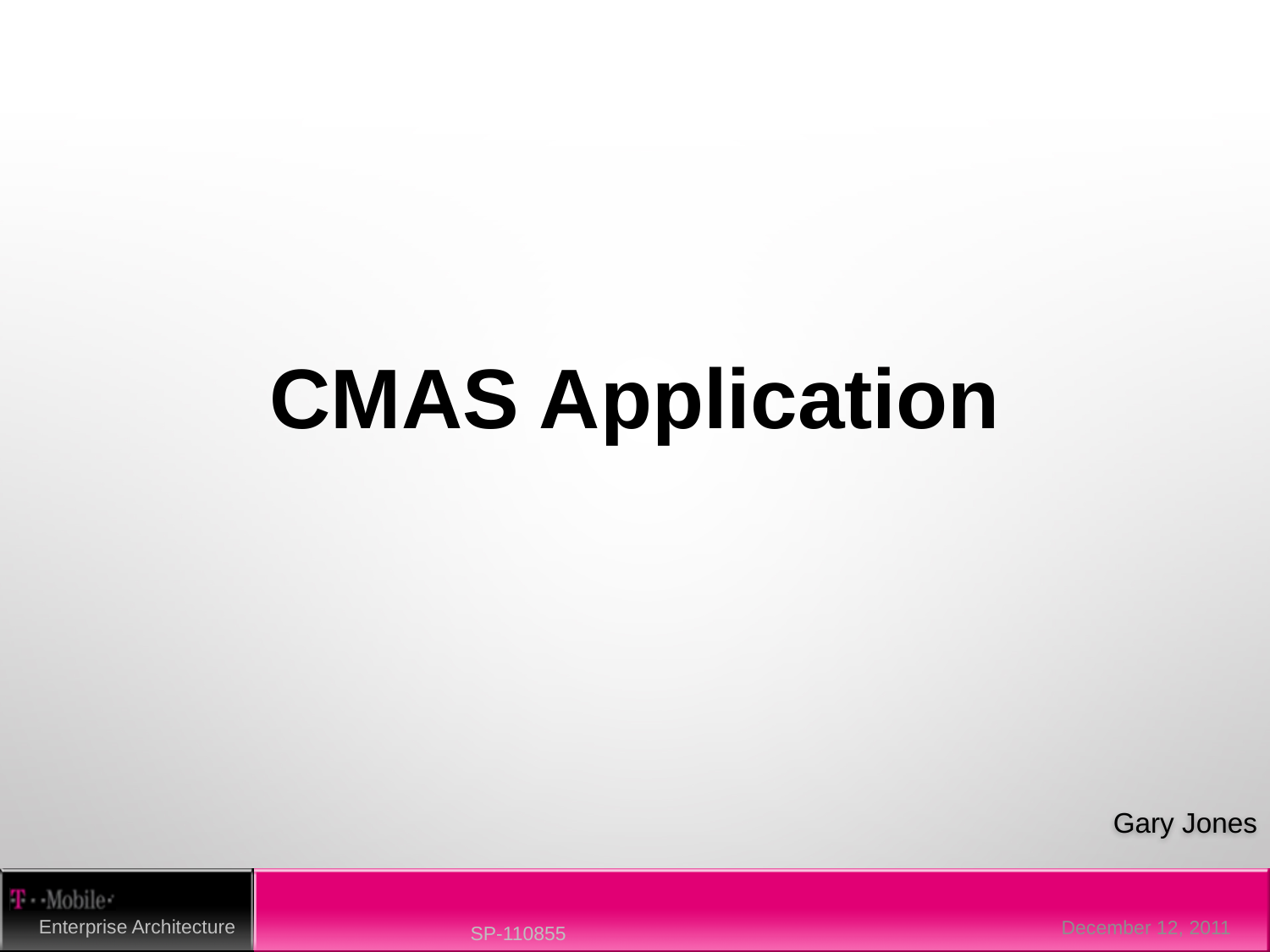

# CMAS Application
Gary Jones
December 12, 2011
SP-110855